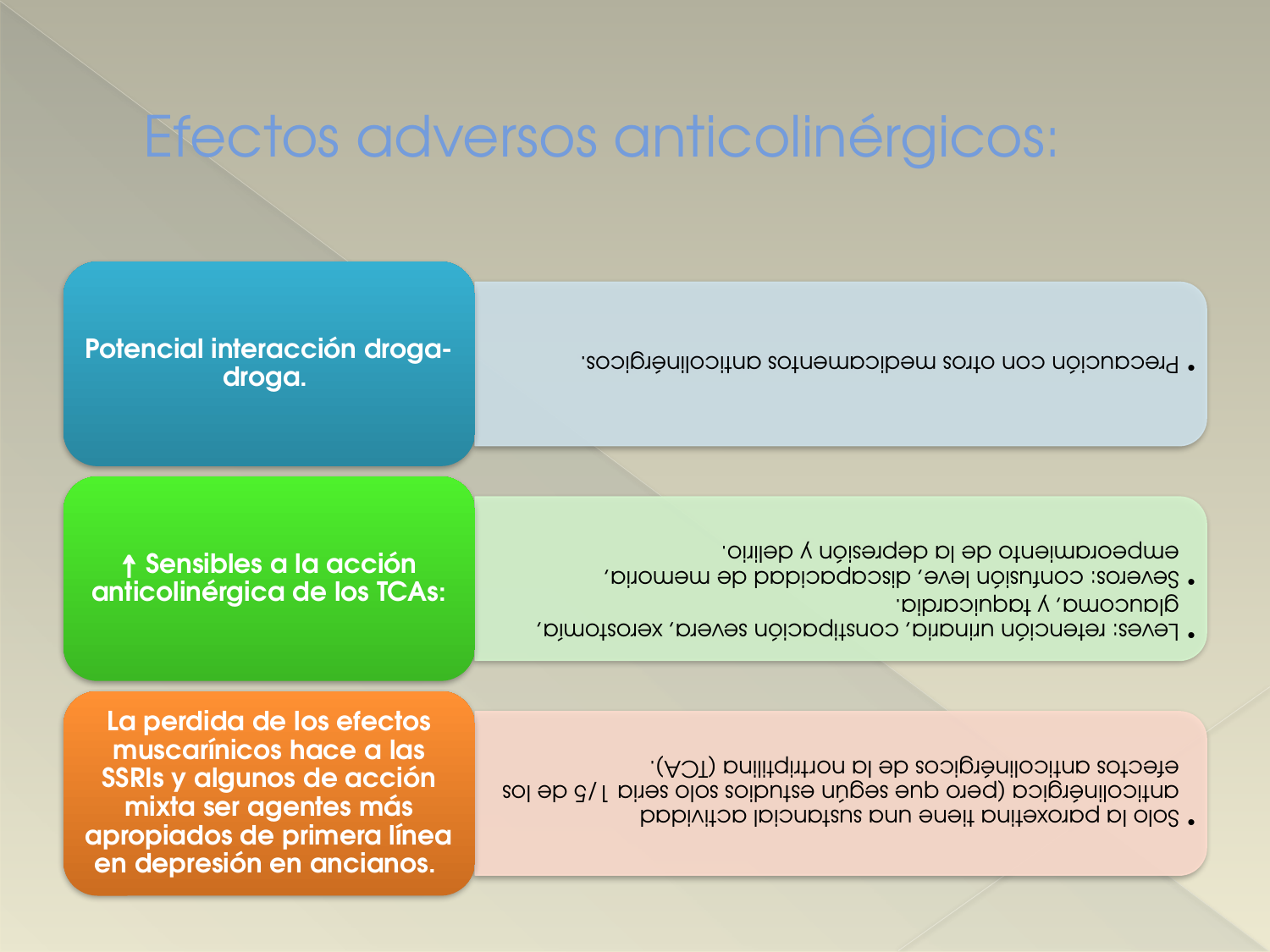

# Efectos adversos anticolinérgicos:
Precaución con otros medicamentos anticolinérgicos.
Potencial interacción droga-droga.
Leves: retención urinaria, constipación severa, xerostomía, glaucoma, y taquicardia.
Severos: confusión leve, discapacidad de memoria, empeoramiento de la depresión y delirio.

↑ Sensibles a la acción anticolinérgica de los TCAs:
Solo la paroxetina tiene una sustancial actividad anticolinérgica (pero que según estudios solo seria 1/5 de los efectos anticolinérgicos de la nortriptilina (TCA).
La perdida de los efectos muscarínicos hace a las SSRIs y algunos de acción mixta ser agentes más apropiados de primera línea en depresión en ancianos.